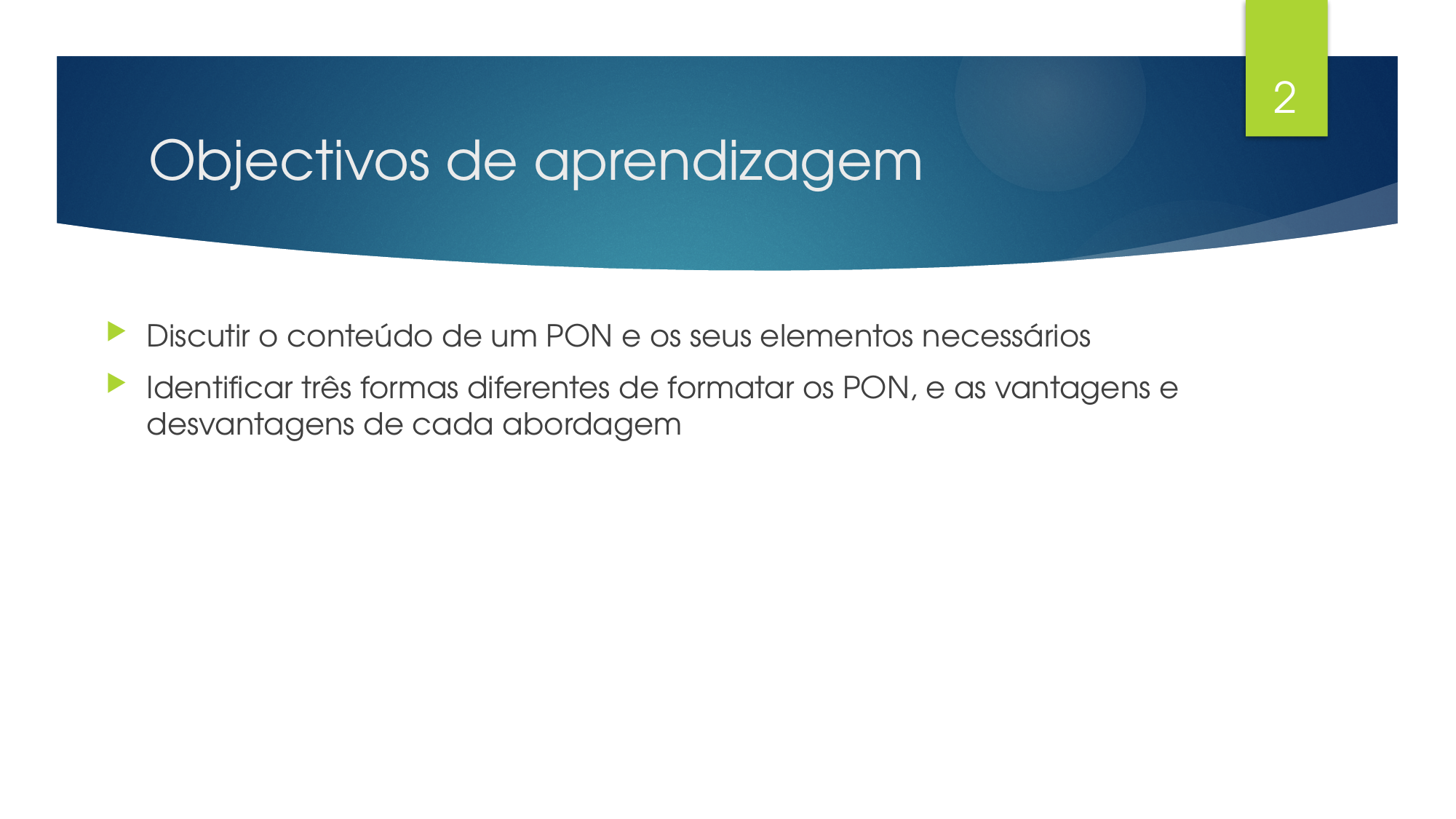

2
# Objectivos de aprendizagem
Discutir o conteúdo de um PON e os seus elementos necessários
Identificar três formas diferentes de formatar os PON, e as vantagens e desvantagens de cada abordagem